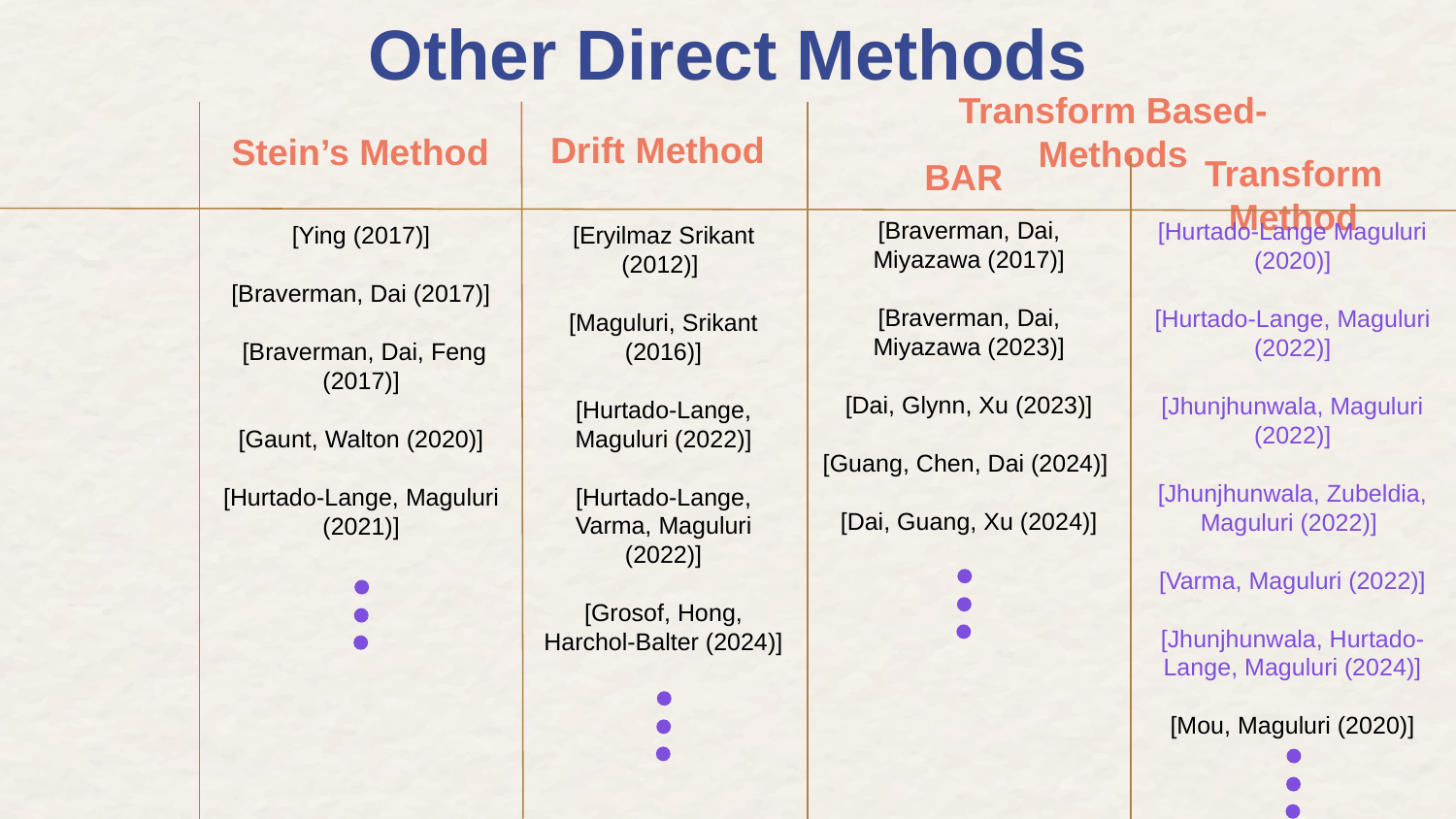

# Other Direct Methods
Transform Based-Methods
Drift Method
Stein’s Method
Transform Method
BAR
[Braverman, Dai, Miyazawa (2017)]

[Braverman, Dai, Miyazawa (2023)]

[Dai, Glynn, Xu (2023)]

[Guang, Chen, Dai (2024)]

[Dai, Guang, Xu (2024)]
[Hurtado-Lange Maguluri (2020)]

[Hurtado-Lange, Maguluri (2022)]

[Jhunjhunwala, Maguluri (2022)]

[Jhunjhunwala, Zubeldia, Maguluri (2022)]

[Varma, Maguluri (2022)]

[Jhunjhunwala, Hurtado-Lange, Maguluri (2024)]

[Mou, Maguluri (2020)]

[Eryilmaz Srikant (2012)]

[Maguluri, Srikant (2016)]

[Hurtado-Lange, Maguluri (2022)]

[Hurtado-Lange, Varma, Maguluri (2022)]

[Grosof, Hong, Harchol-Balter (2024)]
[Ying (2017)]

[Braverman, Dai (2017)]

 [Braverman, Dai, Feng (2017)]

[Gaunt, Walton (2020)]

[Hurtado-Lange, Maguluri (2021)]